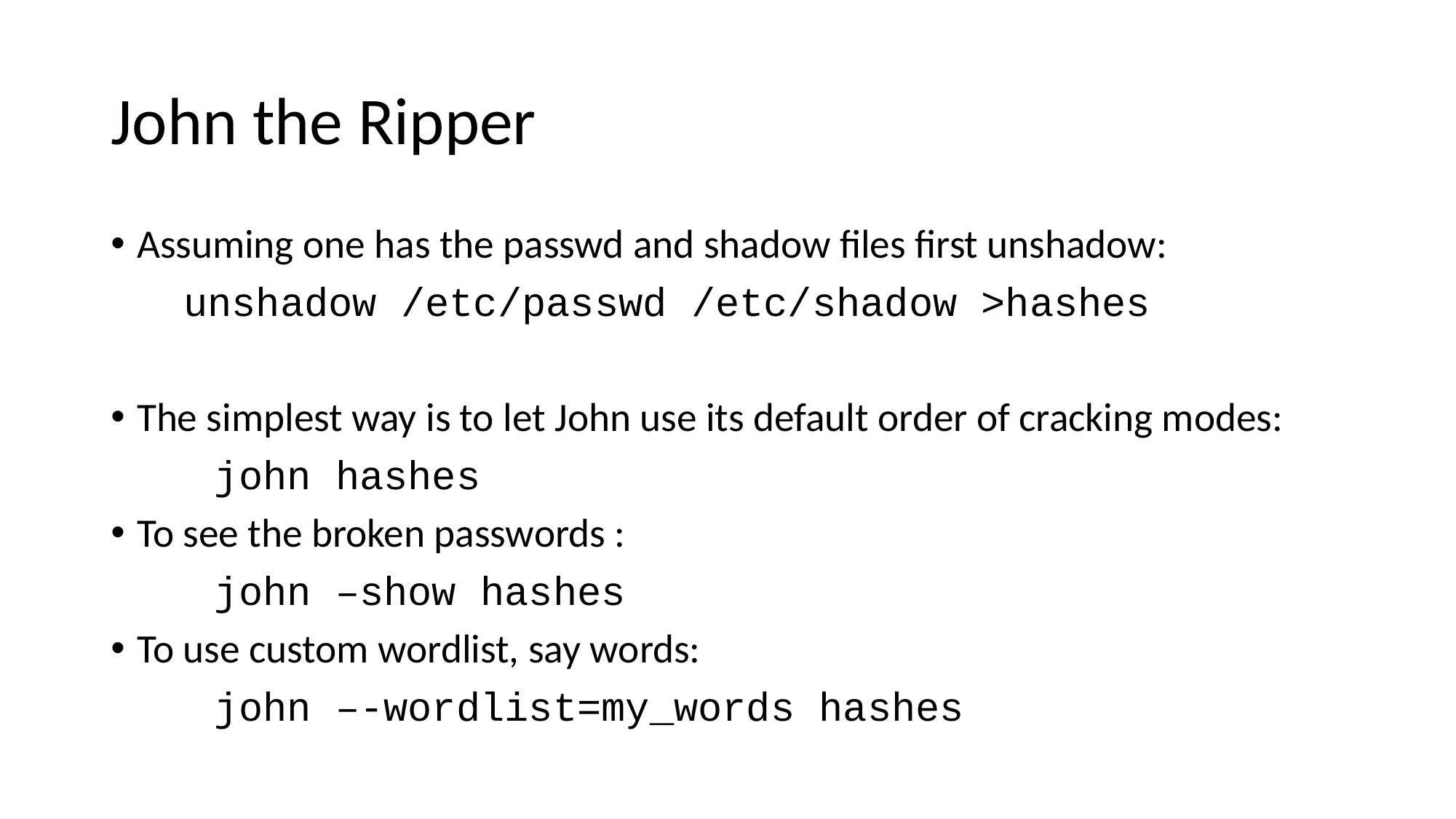

# John the Ripper
Assuming one has the passwd and shadow files first unshadow:
   unshadow /etc/passwd /etc/shadow >hashes

The simplest way is to let John use its default order of cracking modes:
	john hashes
To see the broken passwords :
	john –show hashes
To use custom wordlist, say words:
	john –-wordlist=my_words hashes